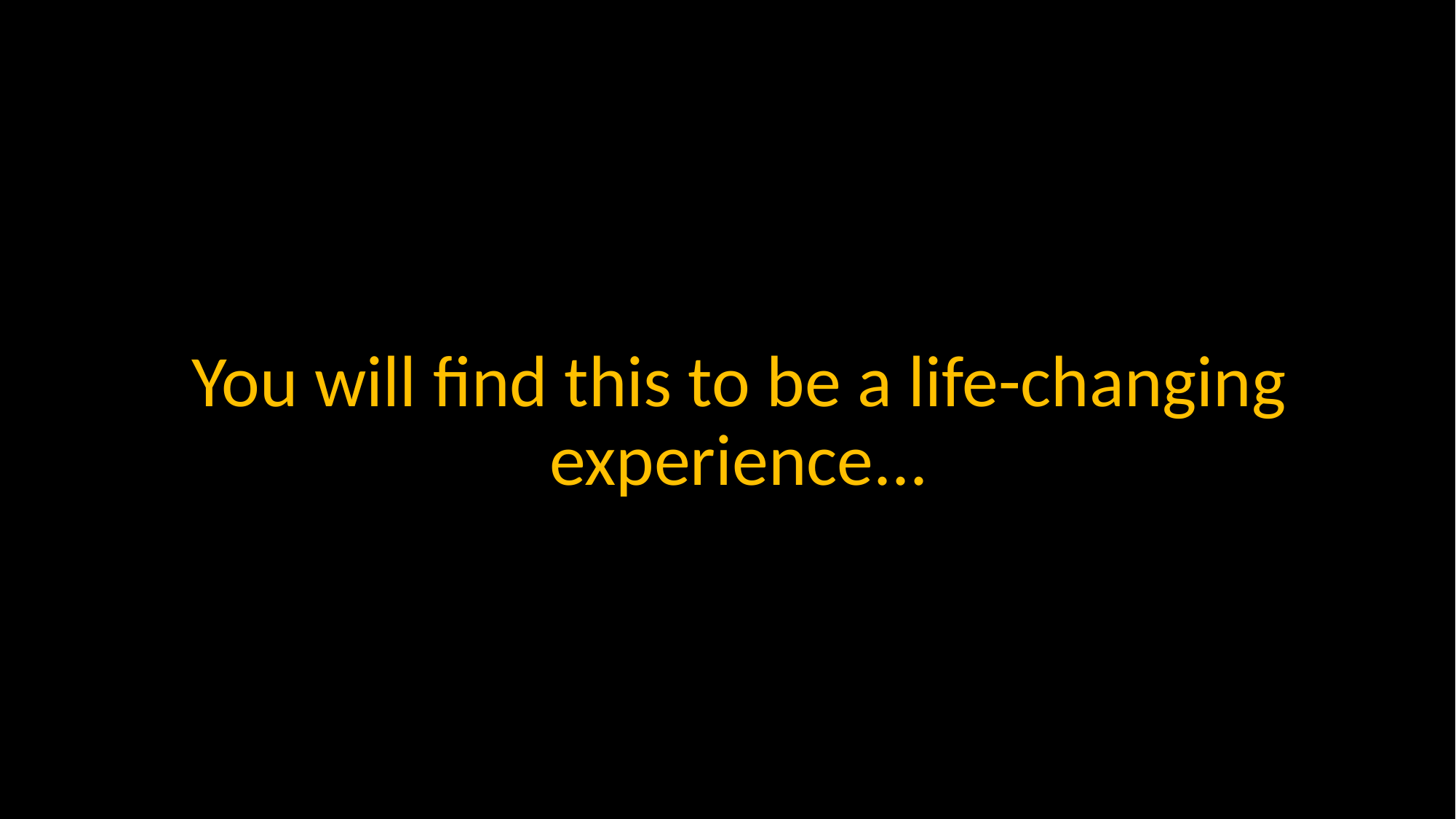

You will find this to be a life-changing experience...